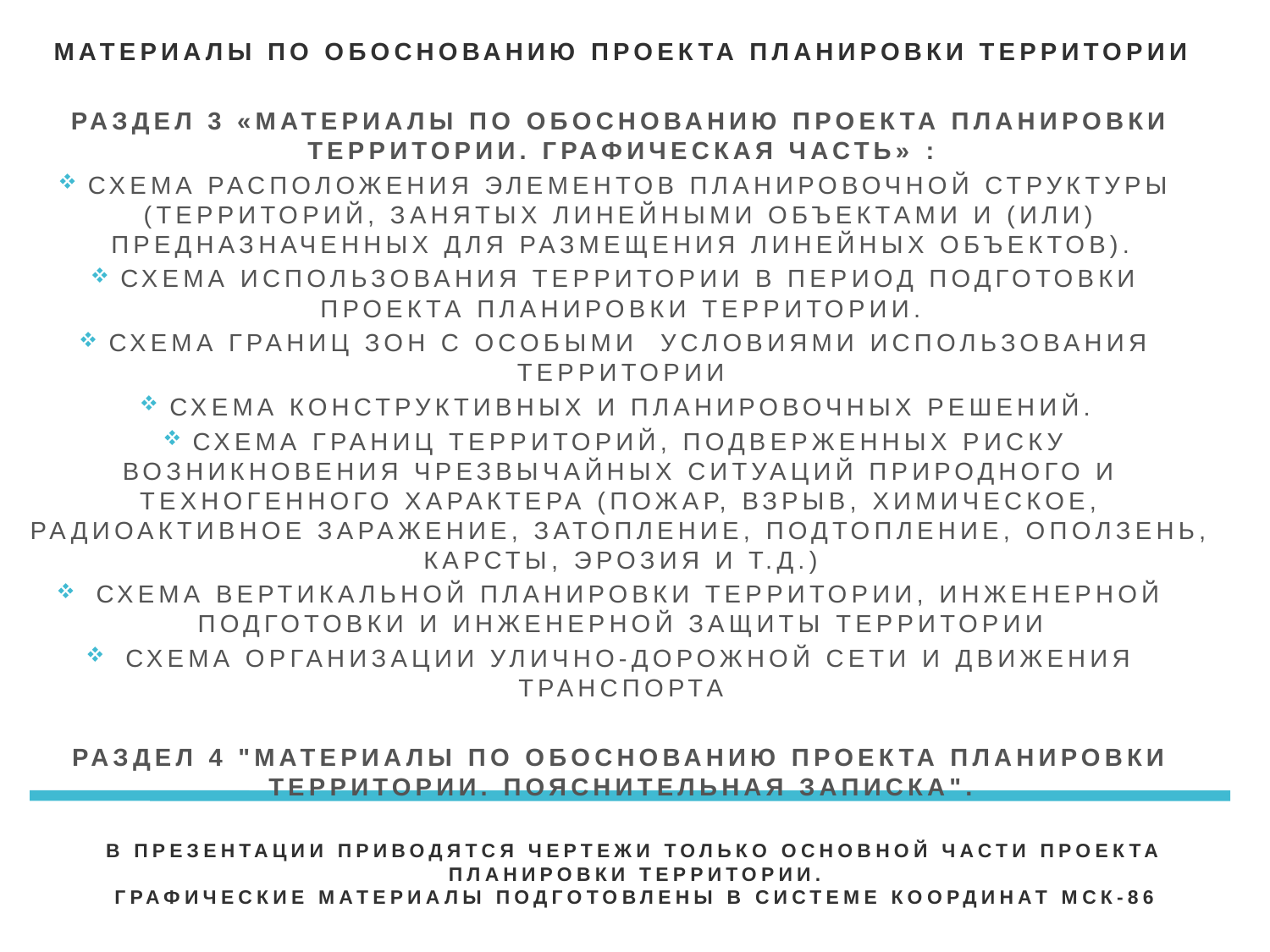

Материалы по обоснованию проекта планировки территории

Раздел 3 «Материалы по обоснованию проекта планировки территории. Графическая часть» :
Схема расположения элементов планировочной структуры (территорий, занятых линейными объектами и (или) предназначенных для размещения линейных объектов).
Схема использования территории в период подготовки проекта планировки территории.
Схема границ зон с особыми  условиями использования территории
Схема конструктивных и планировочных решений.
Схема границ территорий, подверженных риску возникновения чрезвычайных ситуаций природного и техногенного характера (пожар, взрыв, химическое, радиоактивное заражение, затопление, подтопление, оползень, карсты, эрозия и т.д.)
Схема вертикальной планировки территории, инженерной подготовки и инженерной защиты территории
Схема организации улично-дорожной сети и движения транспорта

Раздел 4 "Материалы по обоснованию проекта планировки территории. Пояснительная записка".

В презентации приводятся чертежи только основной части проекта планировки территории.
Графические материалы подготовлены в системе координат МСК-86